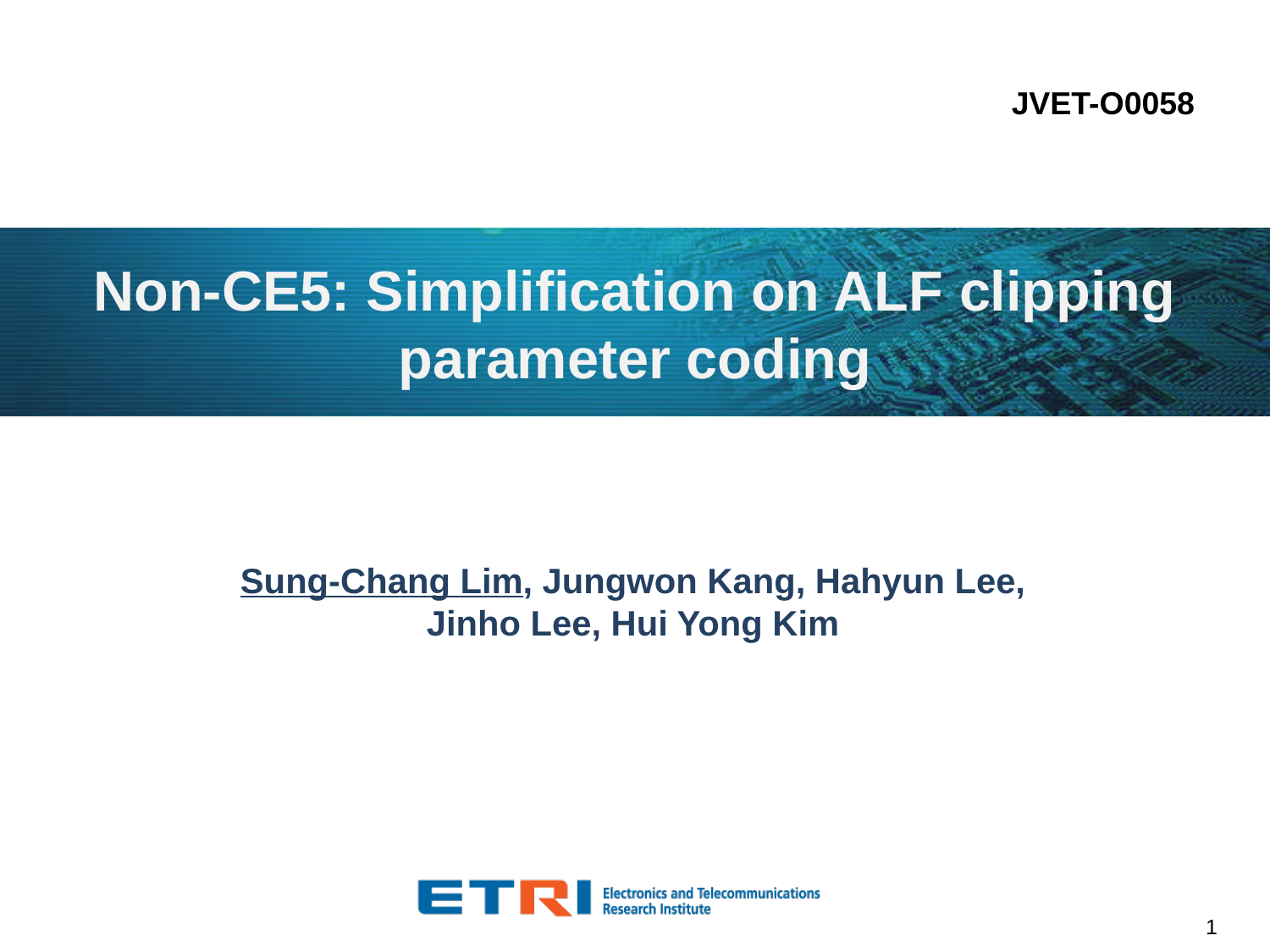

JVET-O0058
# Non-CE5: Simplification on ALF clipping parameter coding
Sung-Chang Lim, Jungwon Kang, Hahyun Lee, Jinho Lee, Hui Yong Kim
1